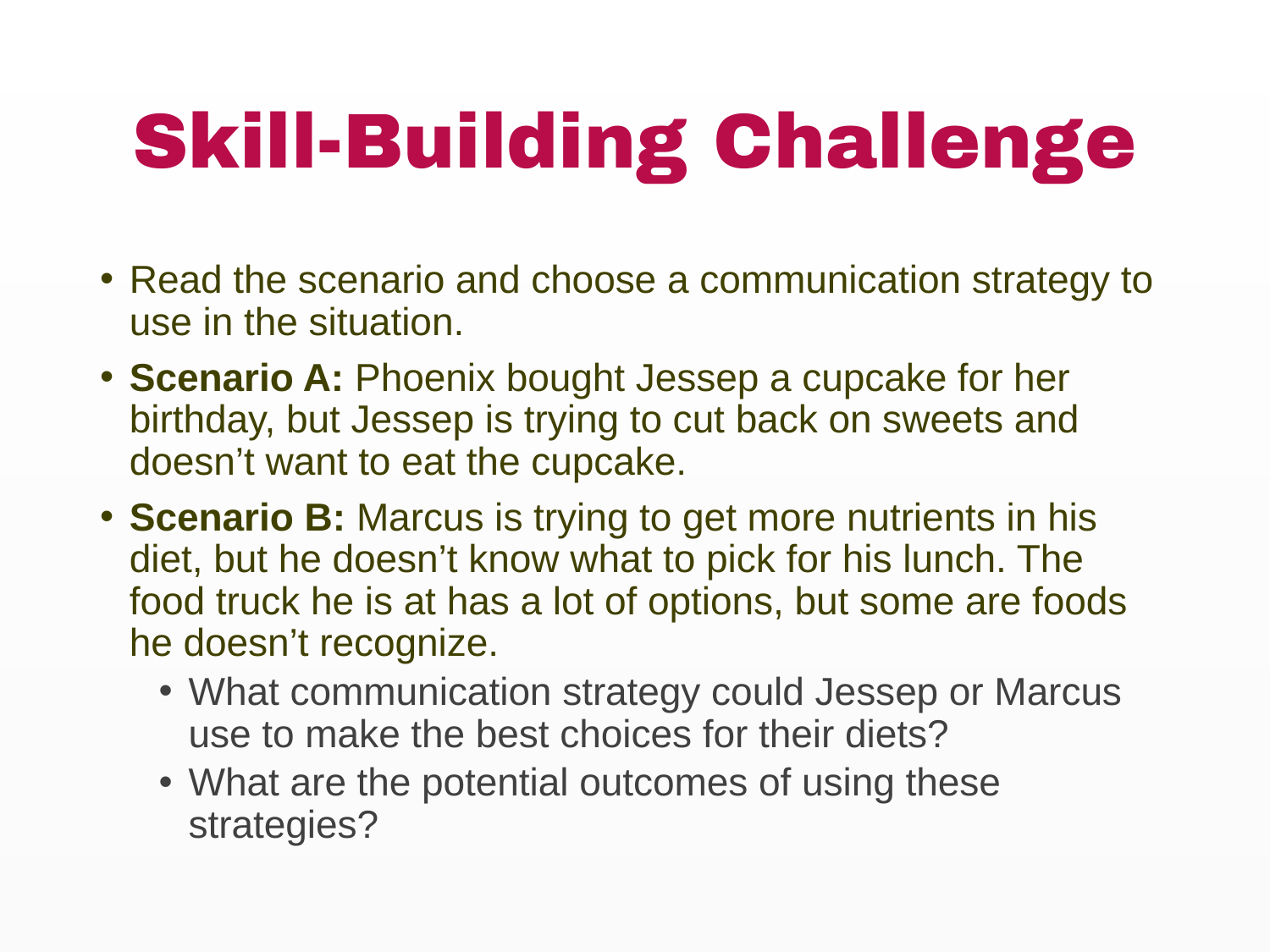

# Skill-Building Challenge
Read the scenario and choose a communication strategy to use in the situation.
Scenario A: Phoenix bought Jessep a cupcake for her birthday, but Jessep is trying to cut back on sweets and doesn’t want to eat the cupcake.
Scenario B: Marcus is trying to get more nutrients in his diet, but he doesn’t know what to pick for his lunch. The food truck he is at has a lot of options, but some are foods he doesn’t recognize.
What communication strategy could Jessep or Marcus use to make the best choices for their diets?
What are the potential outcomes of using these strategies?